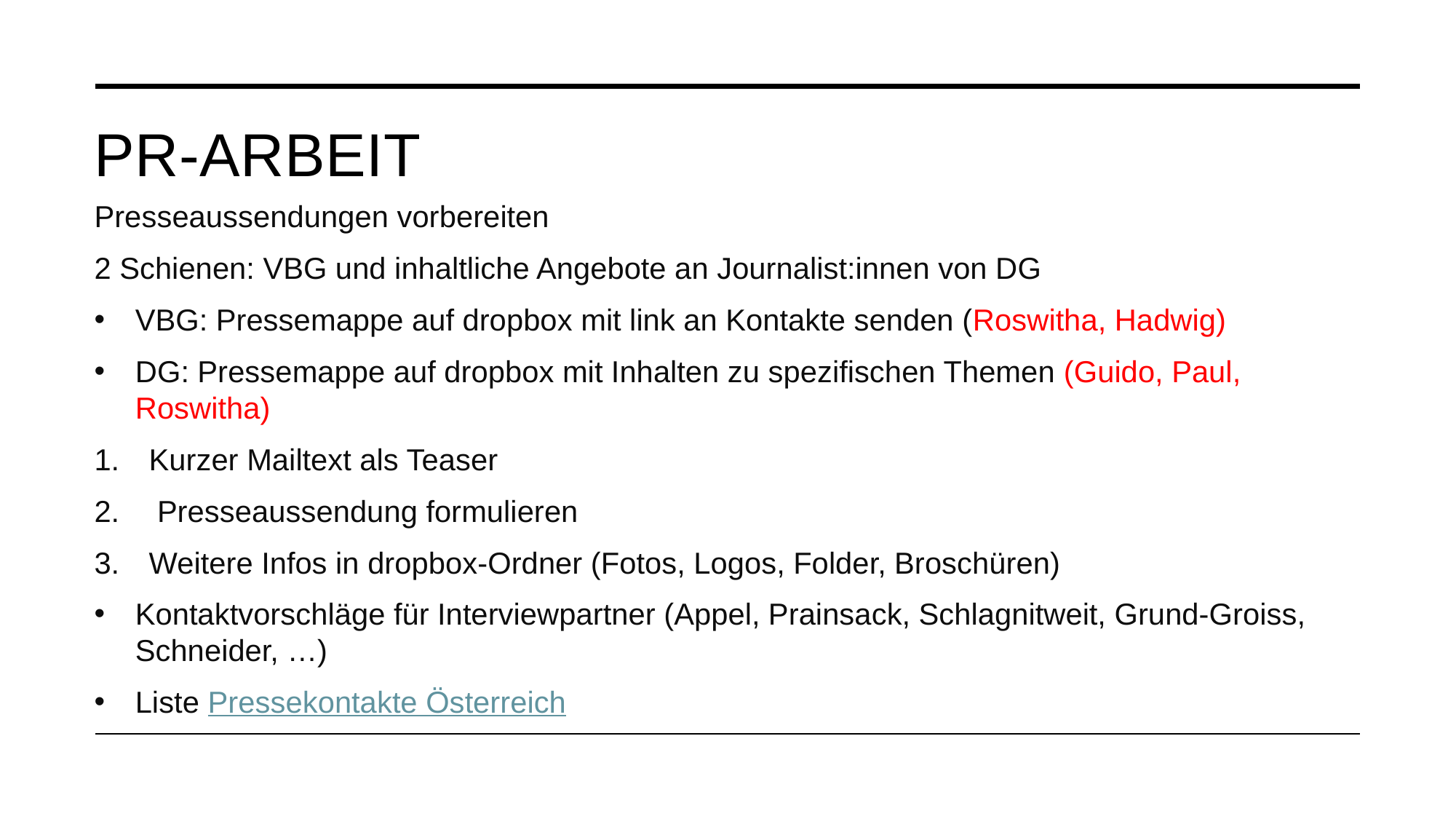

# Pr-Arbeit
Presseaussendungen vorbereiten
2 Schienen: VBG und inhaltliche Angebote an Journalist:innen von DG
VBG: Pressemappe auf dropbox mit link an Kontakte senden (Roswitha, Hadwig)
DG: Pressemappe auf dropbox mit Inhalten zu spezifischen Themen (Guido, Paul, Roswitha)
Kurzer Mailtext als Teaser
 Presseaussendung formulieren
Weitere Infos in dropbox-Ordner (Fotos, Logos, Folder, Broschüren)
Kontaktvorschläge für Interviewpartner (Appel, Prainsack, Schlagnitweit, Grund-Groiss, Schneider, …)
Liste Pressekontakte Österreich